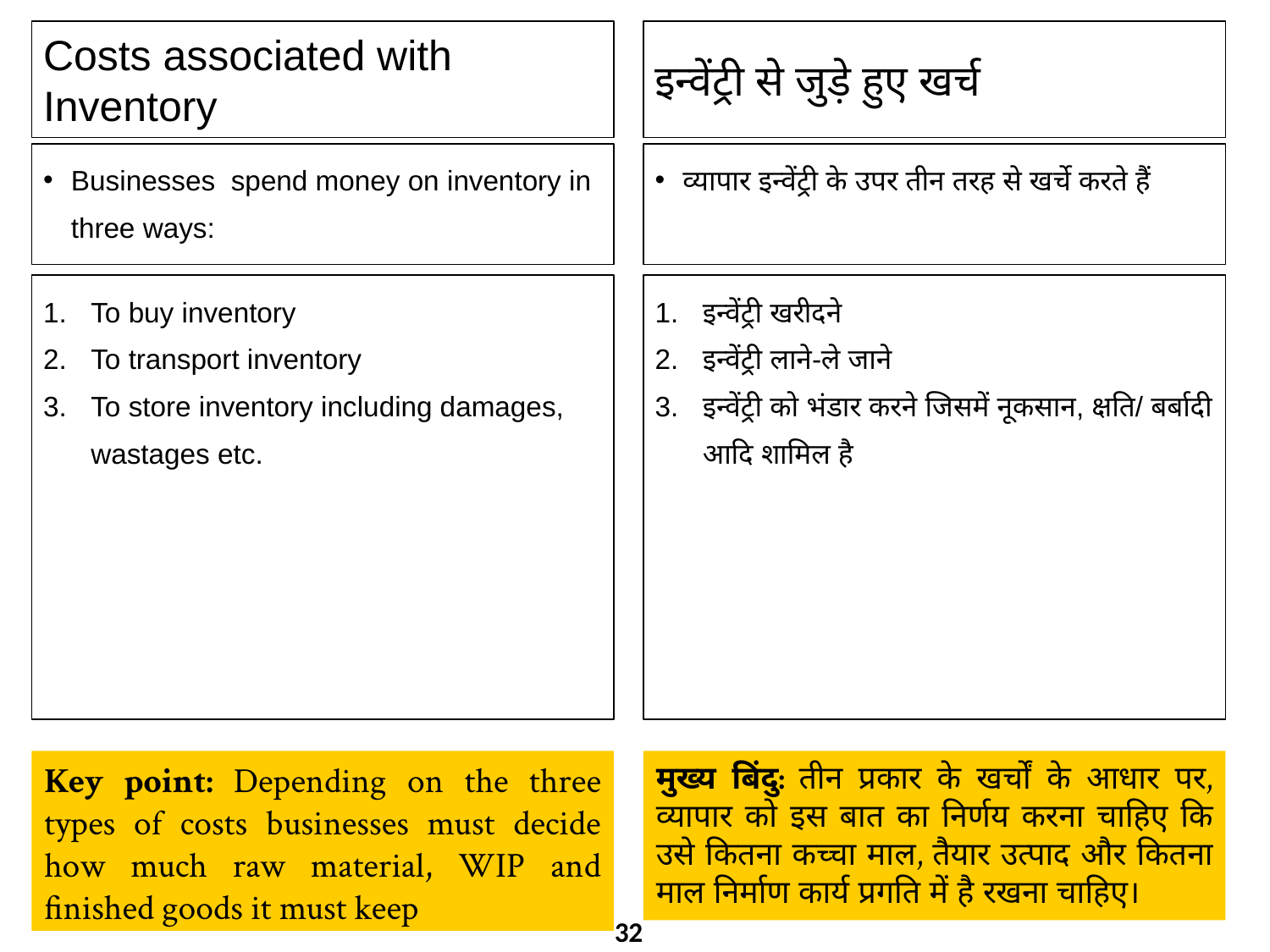

Costs associated with Inventory
इन्वेंट्री से जुड़े हुए खर्च
Businesses  spend money on inventory in  three ways:
व्यापार इन्वेंट्री के उपर तीन तरह से खर्चे करते हैं
To buy inventory
To transport inventory
To store inventory including damages, wastages etc.
इन्वेंट्री खरीदने
इन्वेंट्री लाने-ले जाने
इन्वेंट्री को भंडार करने जिसमें नूकसान, क्षति/ बर्बादी आदि शामिल है
Key point: Depending on the three types of costs businesses must decide how much raw material, WIP and finished goods it must keep
मुख्य बिंदु: तीन प्रकार के खर्चों के आधार पर, व्यापार को इस बात का निर्णय करना चाहिए कि उसे कितना कच्चा माल, तैयार उत्पाद और कितना माल निर्माण कार्य प्रगति में है रखना चाहिए।
32